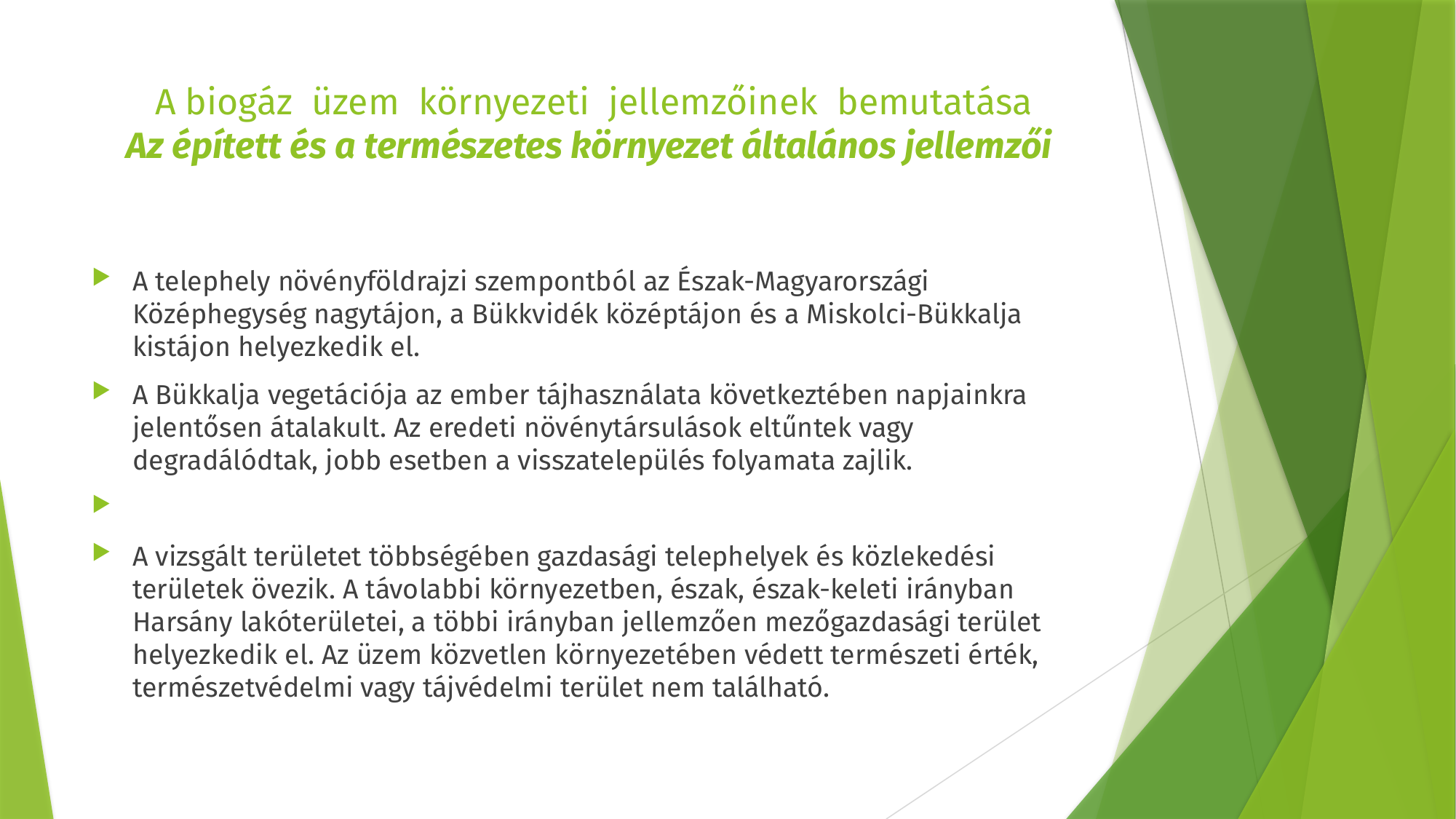

# A biogáz  üzem  környezeti  jellemzőinek  bemutatása Az épített és a természetes környezet általános jellemzői
A telephely növényföldrajzi szempontból az Észak-Magyarországi  Középhegység nagytájon, a Bükkvidék középtájon és a Miskolci-Bükkalja kistájon helyezkedik el.
A Bükkalja vegetációja az ember tájhasználata következtében napjainkra jelentősen átalakult. Az eredeti növénytársulások eltűntek vagy degradálódtak, jobb esetben a visszatelepülés folyamata zajlik.

A vizsgált területet többségében gazdasági telephelyek és közlekedési területek övezik. A távolabbi környezetben, észak, észak-keleti irányban Harsány lakóterületei, a többi irányban jellemzően mezőgazdasági terület helyezkedik el. Az üzem közvetlen környezetében védett természeti érték, természetvédelmi vagy tájvédelmi terület nem található.